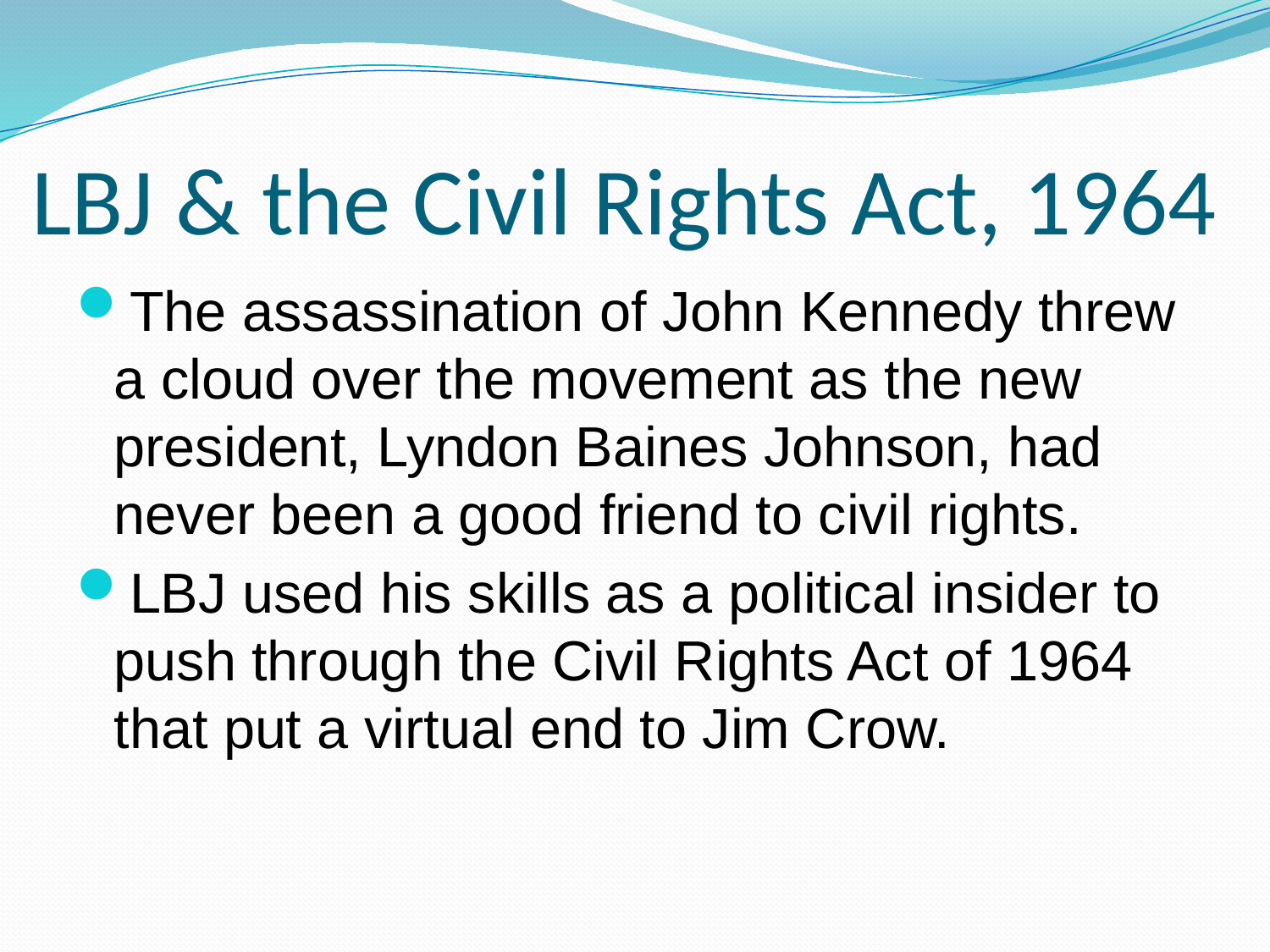

# LBJ & the Civil Rights Act, 1964
The assassination of John Kennedy threw a cloud over the movement as the new president, Lyndon Baines Johnson, had never been a good friend to civil rights.
LBJ used his skills as a political insider to push through the Civil Rights Act of 1964 that put a virtual end to Jim Crow.